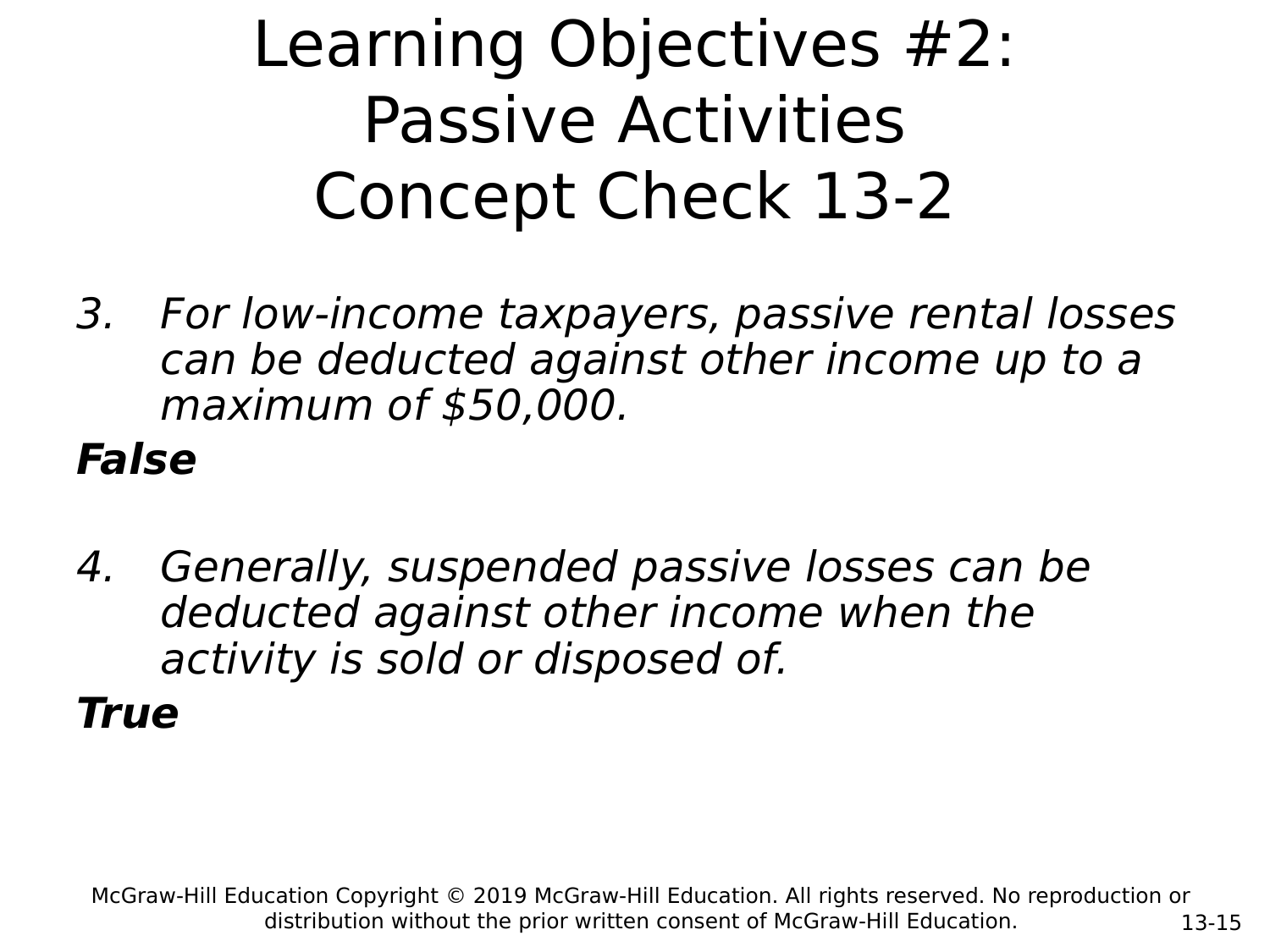

Learning Objectives #2:
Passive Activities
Concept Check 13-2
For low-income taxpayers, passive rental losses can be deducted against other income up to a maximum of $50,000.
False

Generally, suspended passive losses can be deducted against other income when the activity is sold or disposed of.
True
McGraw-Hill Education Copyright © 2019 McGraw-Hill Education. All rights reserved. No reproduction or distribution without the prior written consent of McGraw-Hill Education.
13-15